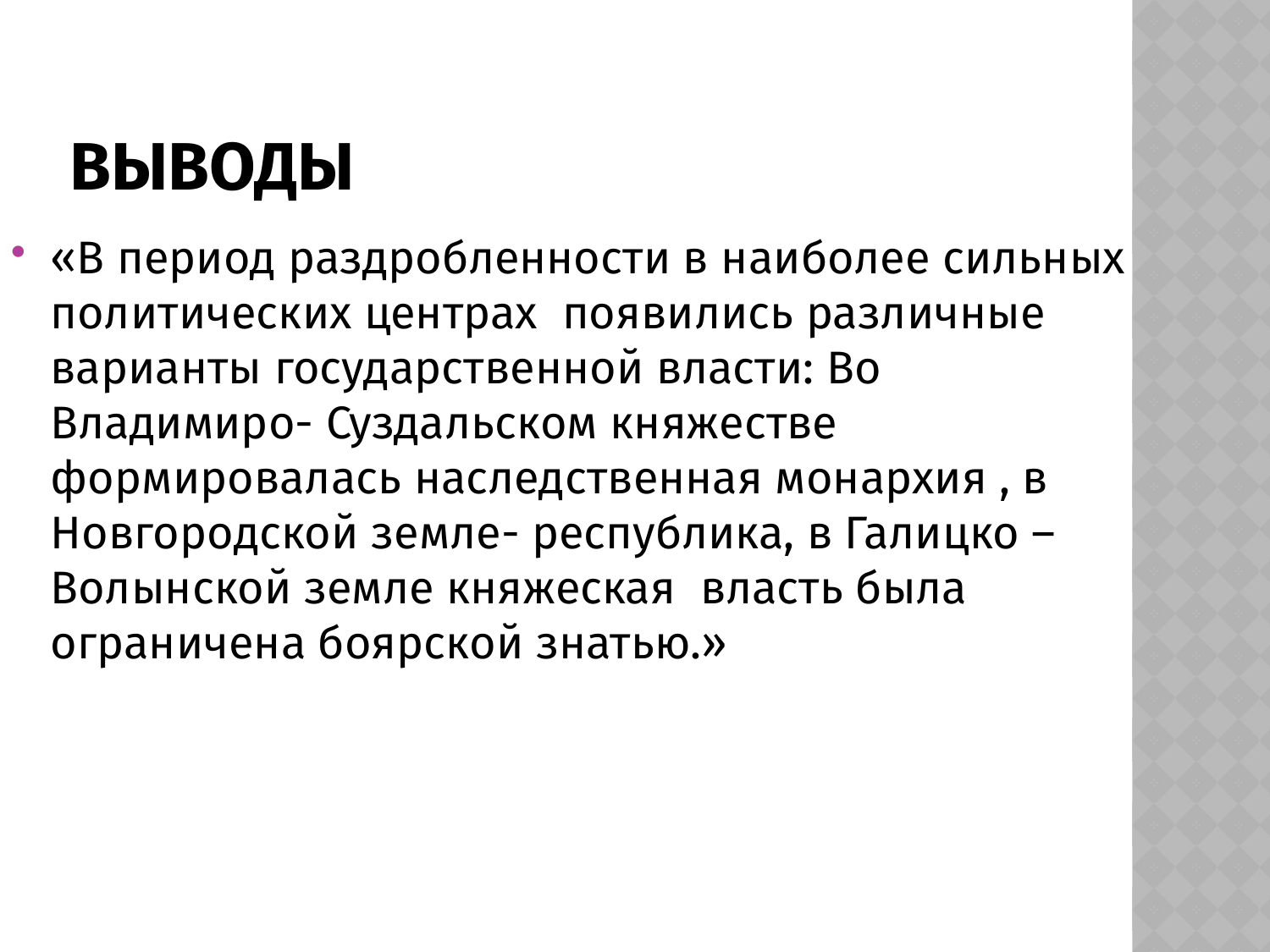

# Выводы
«В период раздробленности в наиболее сильных политических центрах  появились различные варианты государственной власти: Во Владимиро- Суздальском княжестве формировалась наследственная монархия , в Новгородской земле- республика, в Галицко – Волынской земле княжеская  власть была ограничена боярской знатью.»